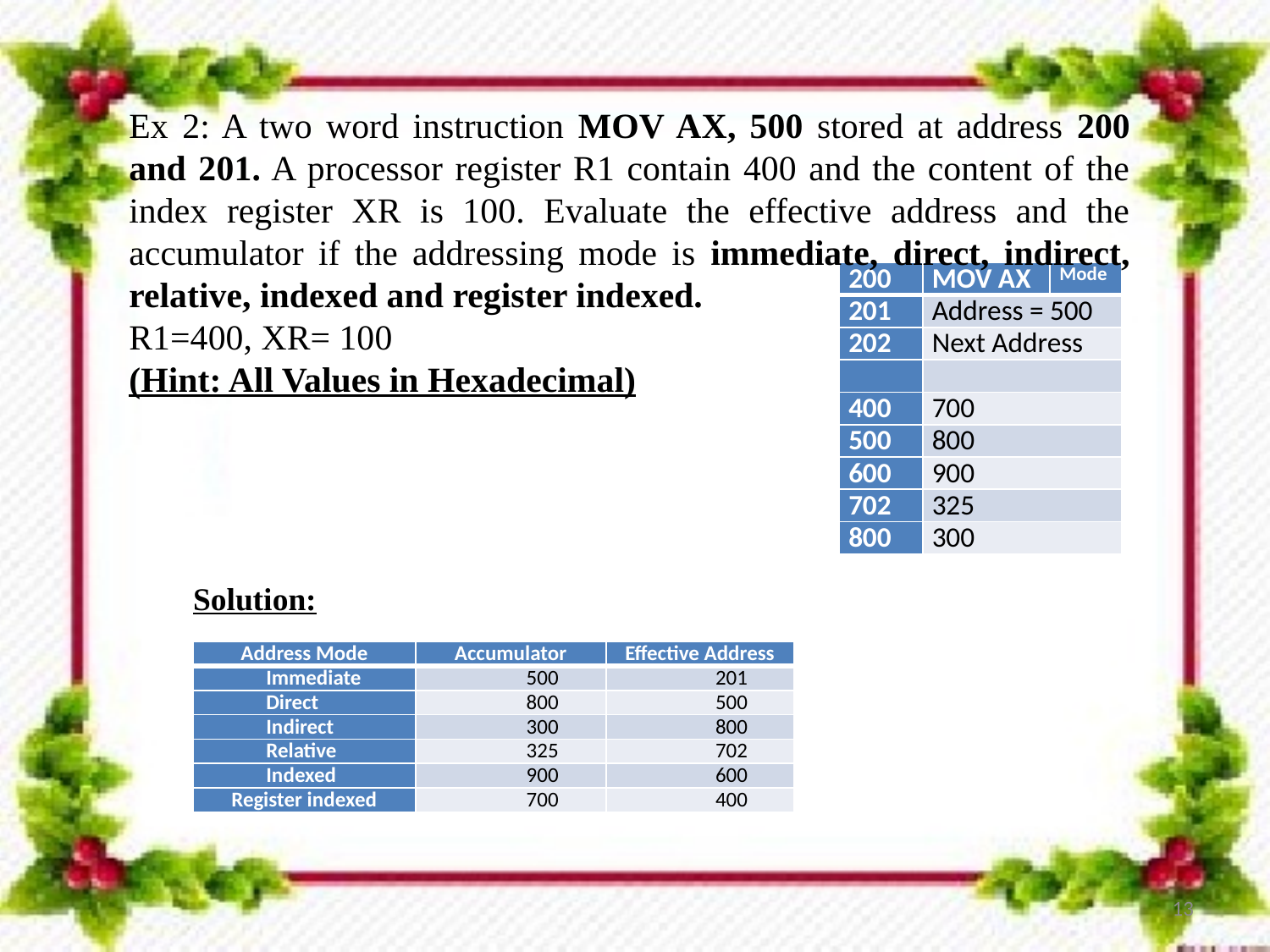

Ex 2: A two word instruction MOV AX, 500 stored at address 200 and 201. A processor register R1 contain 400 and the content of the index register XR is 100. Evaluate the effective address and the accumulator if the addressing mode is immediate, direct, indirect, relative, indexed and register indexed.
R1=400, XR= 100
(Hint: All Values in Hexadecimal)
| 200 | MOV AX | Mode |
| --- | --- | --- |
| 201 | Address = 500 |  |
| 202 | Next Address |  |
|  |  |  |
| 400 | 700 |  |
| 500 | 800 |  |
| 600 | 900 |  |
| 702 | 325 |  |
| 800 | 300 |  |

Solution:
| Address Mode | Accumulator | Effective Address |
| --- | --- | --- |
| Immediate | 500 | 201 |
| Direct | 800 | 500 |
| Indirect | 300 | 800 |
| Relative | 325 | 702 |
| Indexed | 900 | 600 |
| Register indexed | 700 | 400 |
13